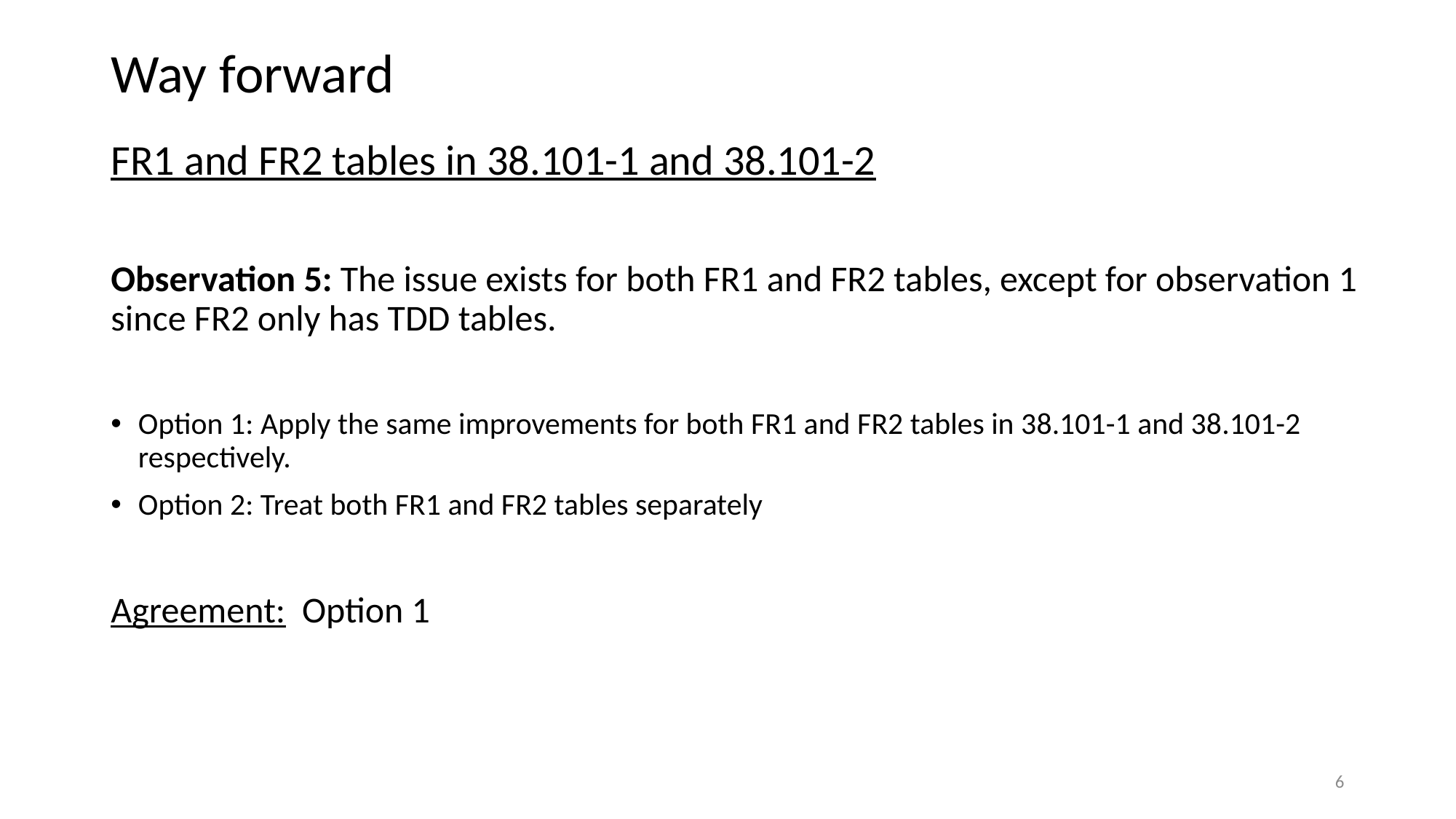

# Way forward
FR1 and FR2 tables in 38.101-1 and 38.101-2

Observation 5: The issue exists for both FR1 and FR2 tables, except for observation 1 since FR2 only has TDD tables.

Option 1: Apply the same improvements for both FR1 and FR2 tables in 38.101-1 and 38.101-2 respectively.
Option 2: Treat both FR1 and FR2 tables separately

Agreement:  Option 1

6